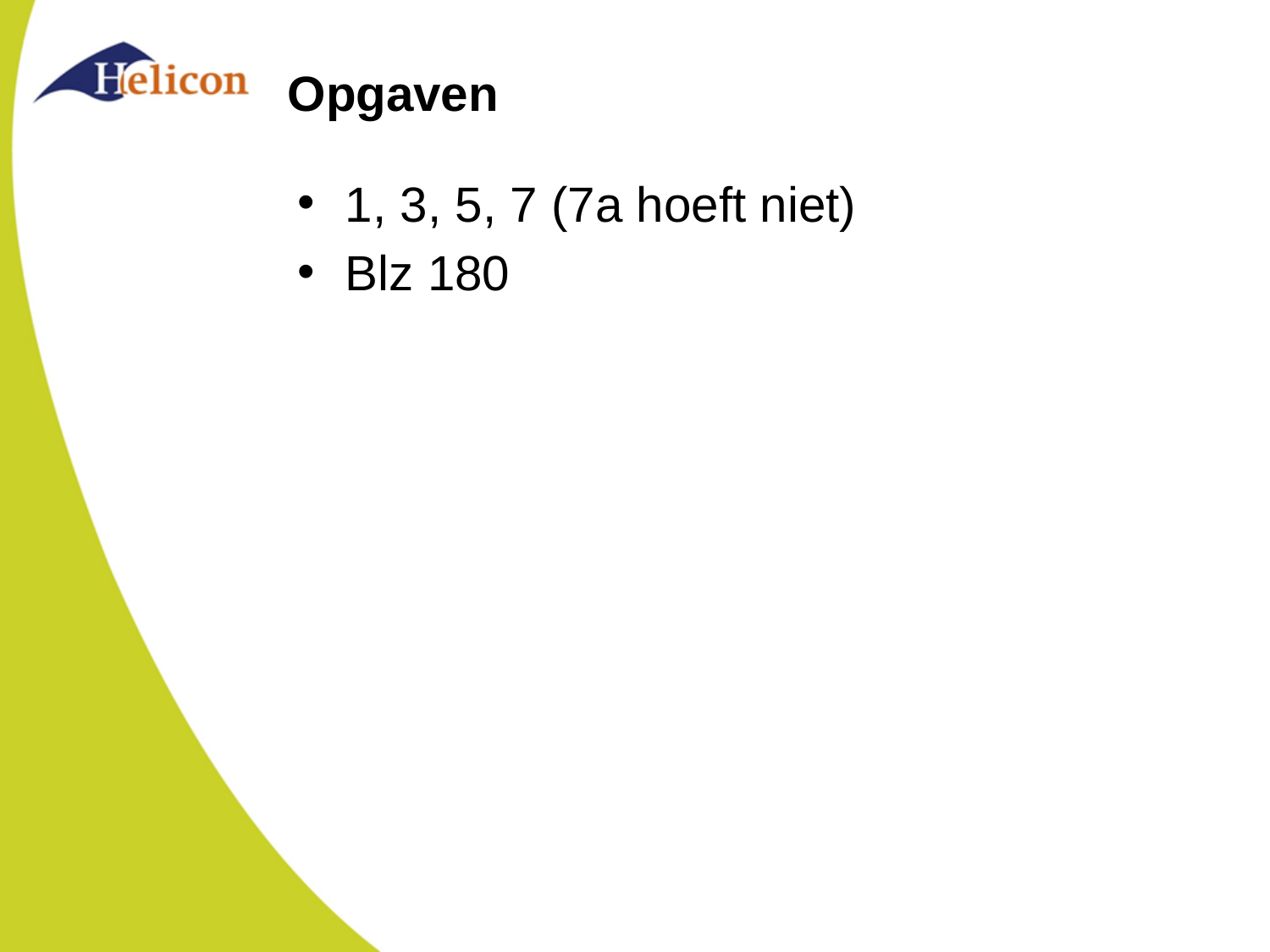

# Opgaven
1, 3, 5, 7 (7a hoeft niet)
Blz 180